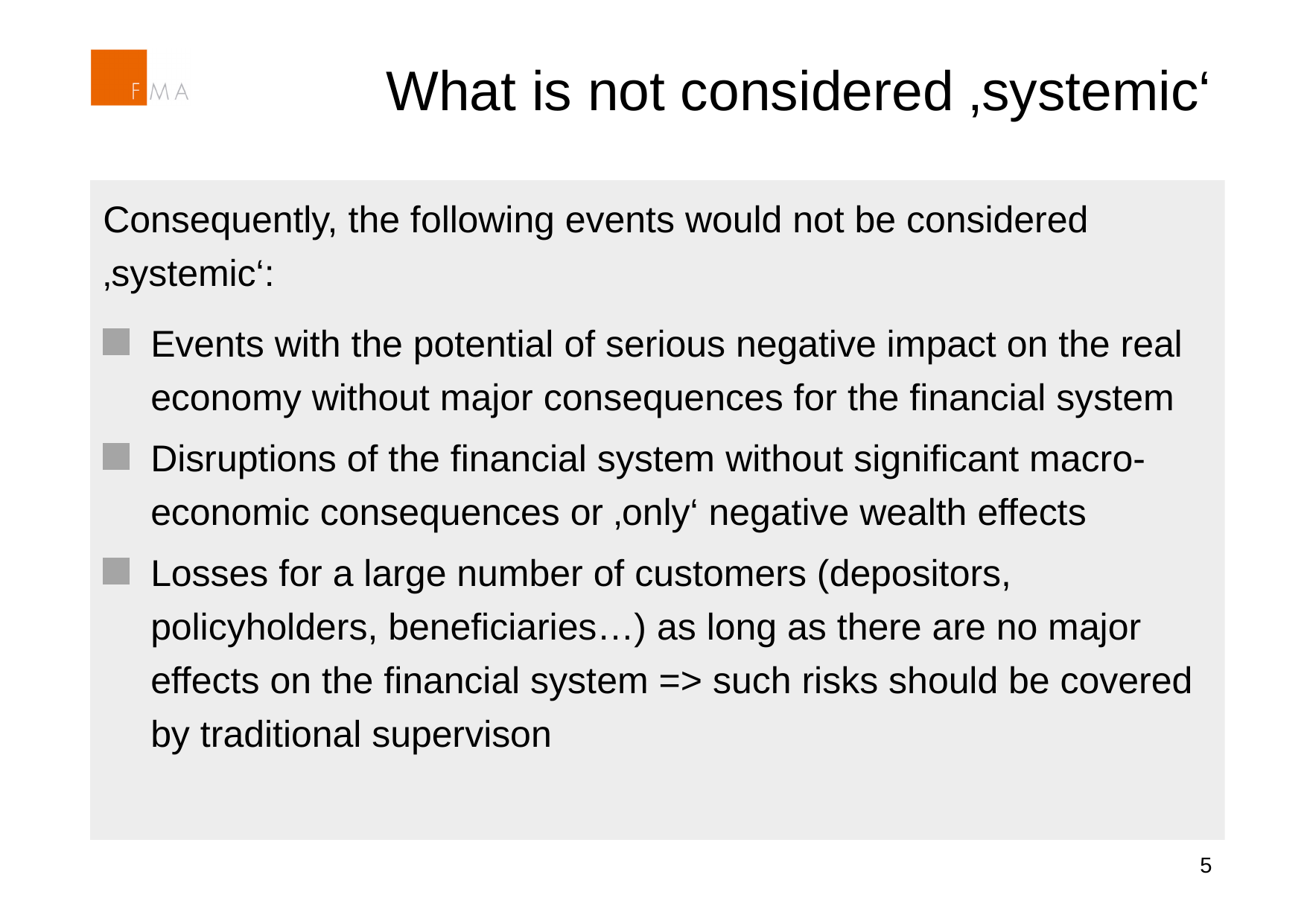

# What is not considered ‚systemic‘
Consequently, the following events would not be considered ‚systemic‘:
Events with the potential of serious negative impact on the real economy without major consequences for the financial system
Disruptions of the financial system without significant macro-economic consequences or ‚only‘ negative wealth effects
Losses for a large number of customers (depositors, policyholders, beneficiaries…) as long as there are no major effects on the financial system => such risks should be covered by traditional supervison

5